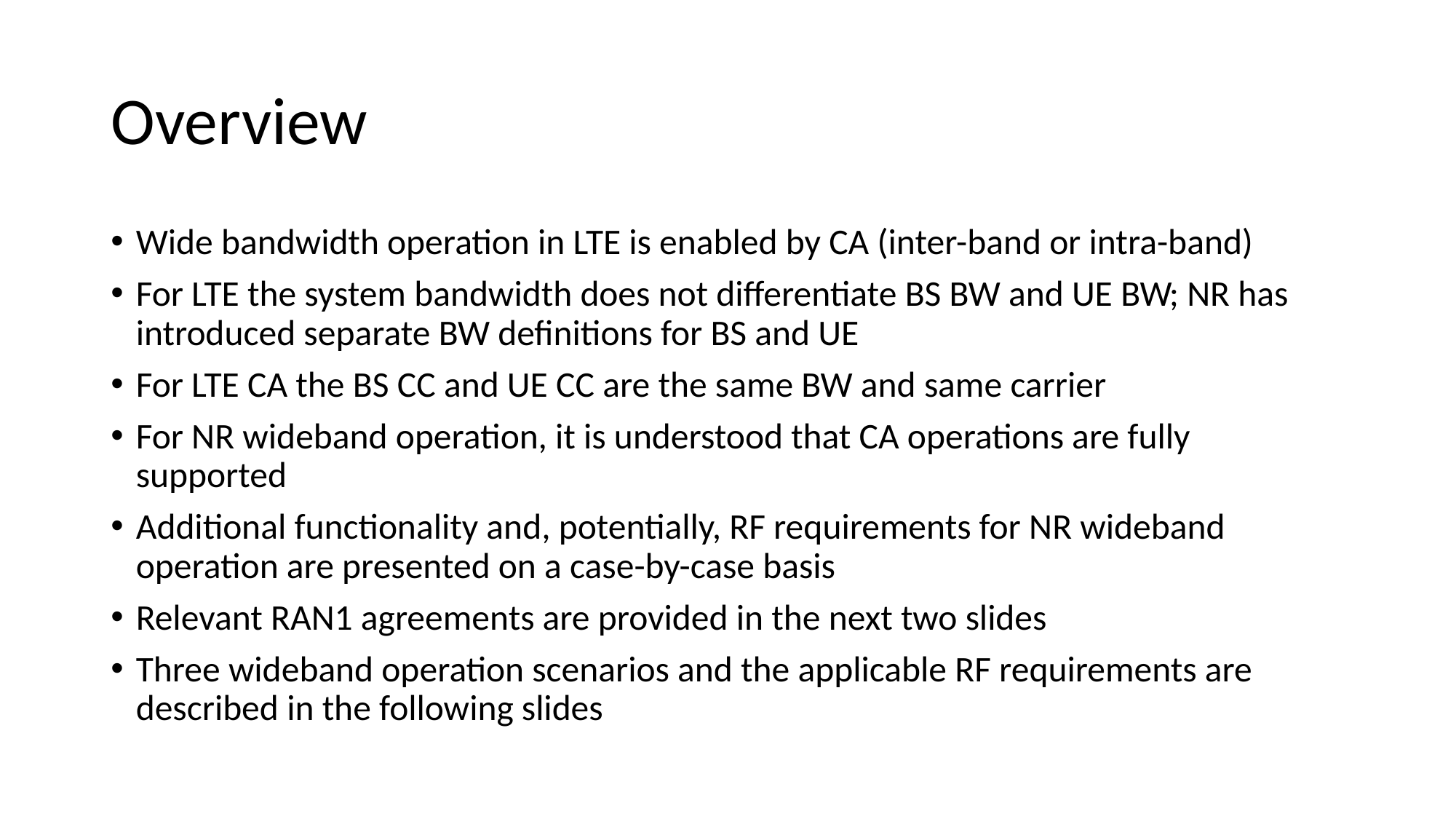

# Overview
Wide bandwidth operation in LTE is enabled by CA (inter-band or intra-band)
For LTE the system bandwidth does not differentiate BS BW and UE BW; NR has introduced separate BW definitions for BS and UE
For LTE CA the BS CC and UE CC are the same BW and same carrier
For NR wideband operation, it is understood that CA operations are fully supported
Additional functionality and, potentially, RF requirements for NR wideband operation are presented on a case-by-case basis
Relevant RAN1 agreements are provided in the next two slides
Three wideband operation scenarios and the applicable RF requirements are described in the following slides